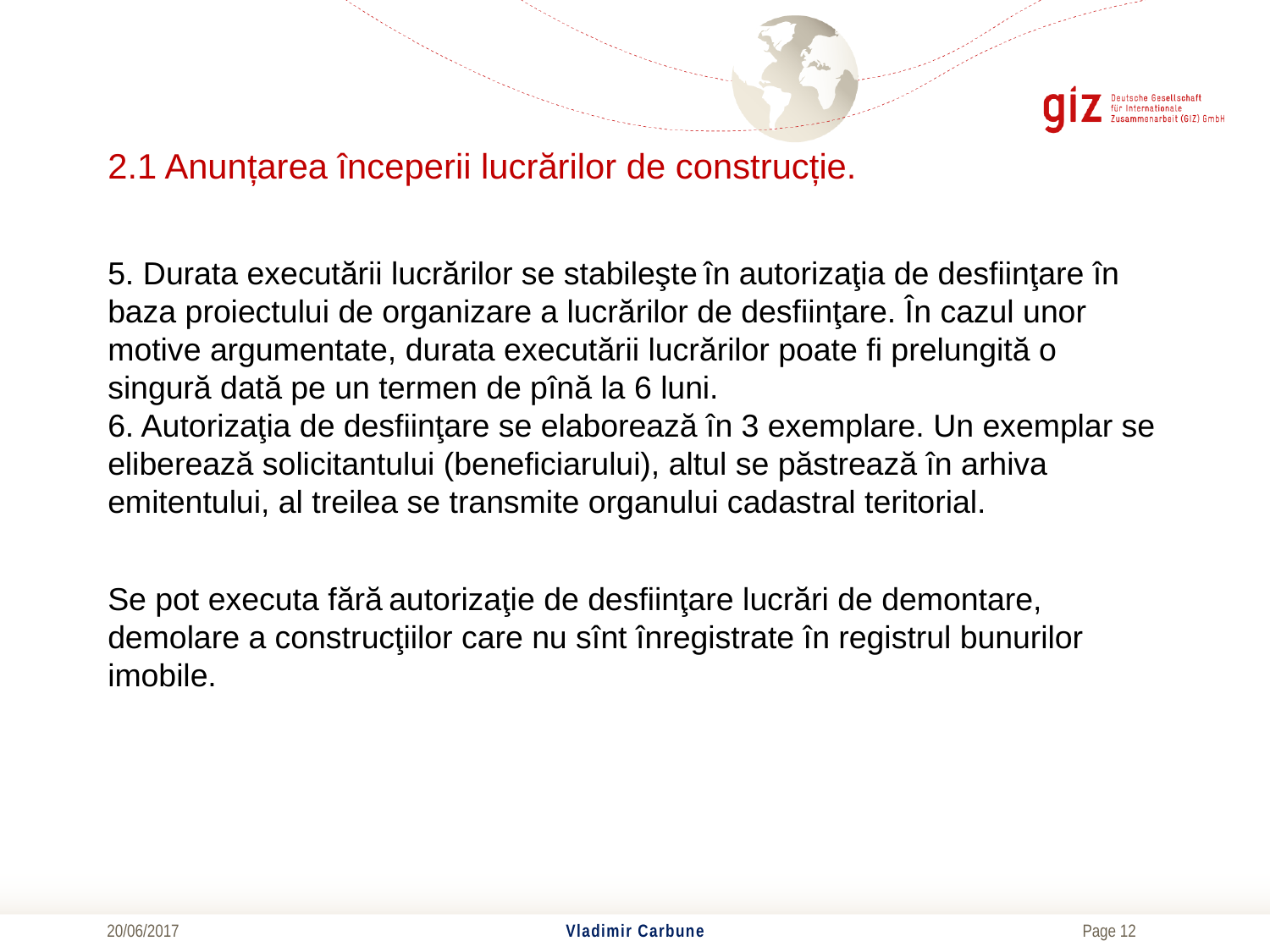

# 2.1 Anunțarea începerii lucrărilor de construcție.

5. Durata executării lucrărilor se stabileşte în autorizaţia de desfiinţare în baza proiectului de organizare a lucrărilor de desfiinţare. În cazul unor motive argumentate, durata executării lucrărilor poate fi prelungită o singură dată pe un termen de pînă la 6 luni.
6. Autorizaţia de desfiinţare se elaborează în 3 exemplare. Un exemplar se eliberează solicitantului (beneficiarului), altul se păstrează în arhiva emitentului, al treilea se transmite organului cadastral teritorial.
Se pot executa fără autorizaţie de desfiinţare lucrări de demontare, demolare a construcţiilor care nu sînt înregistrate în registrul bunurilor imobile.

20/06/2017
Vladimir Carbune